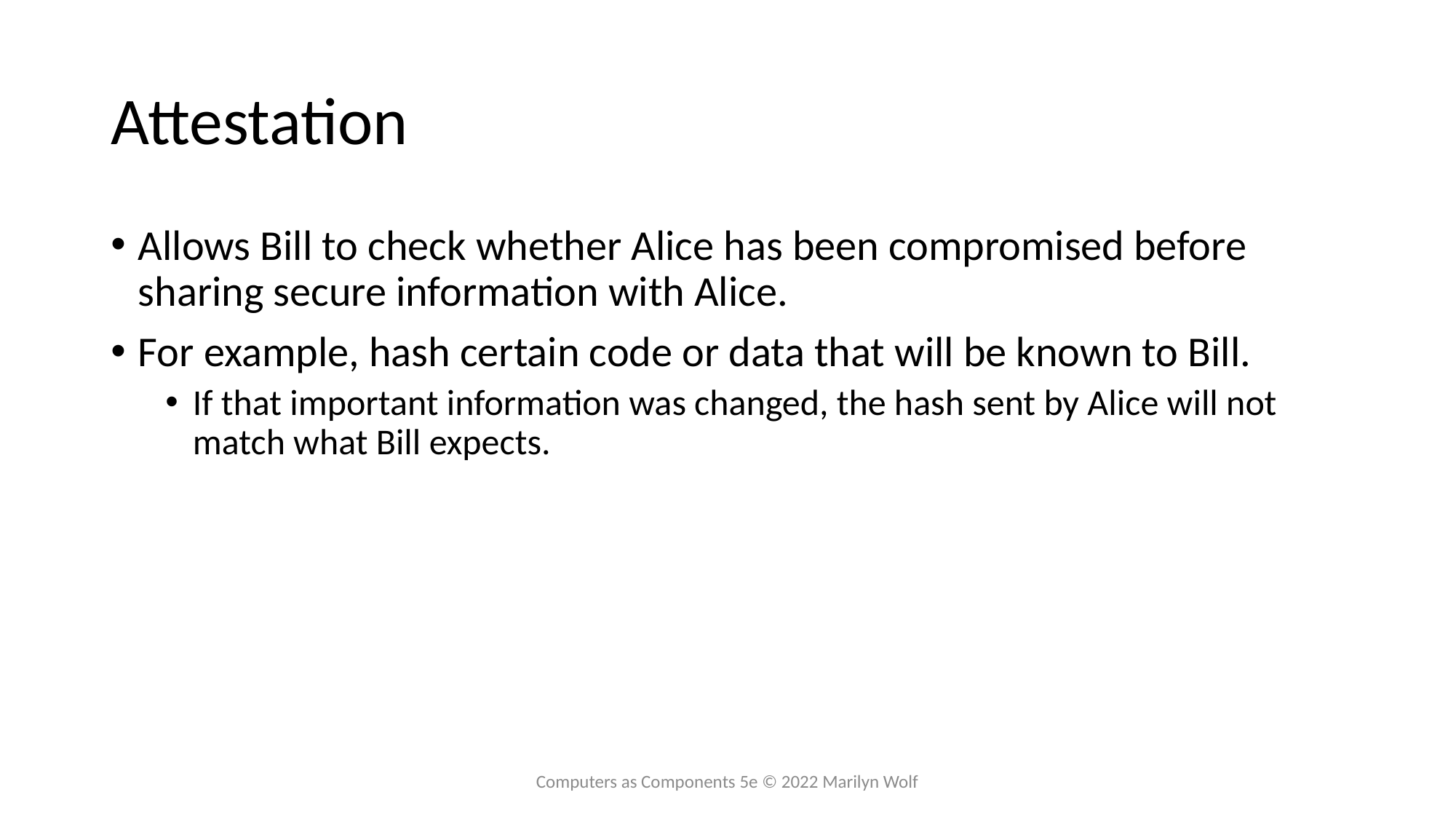

# Attestation
Allows Bill to check whether Alice has been compromised before sharing secure information with Alice.
For example, hash certain code or data that will be known to Bill.
If that important information was changed, the hash sent by Alice will not match what Bill expects.
Computers as Components 5e © 2022 Marilyn Wolf